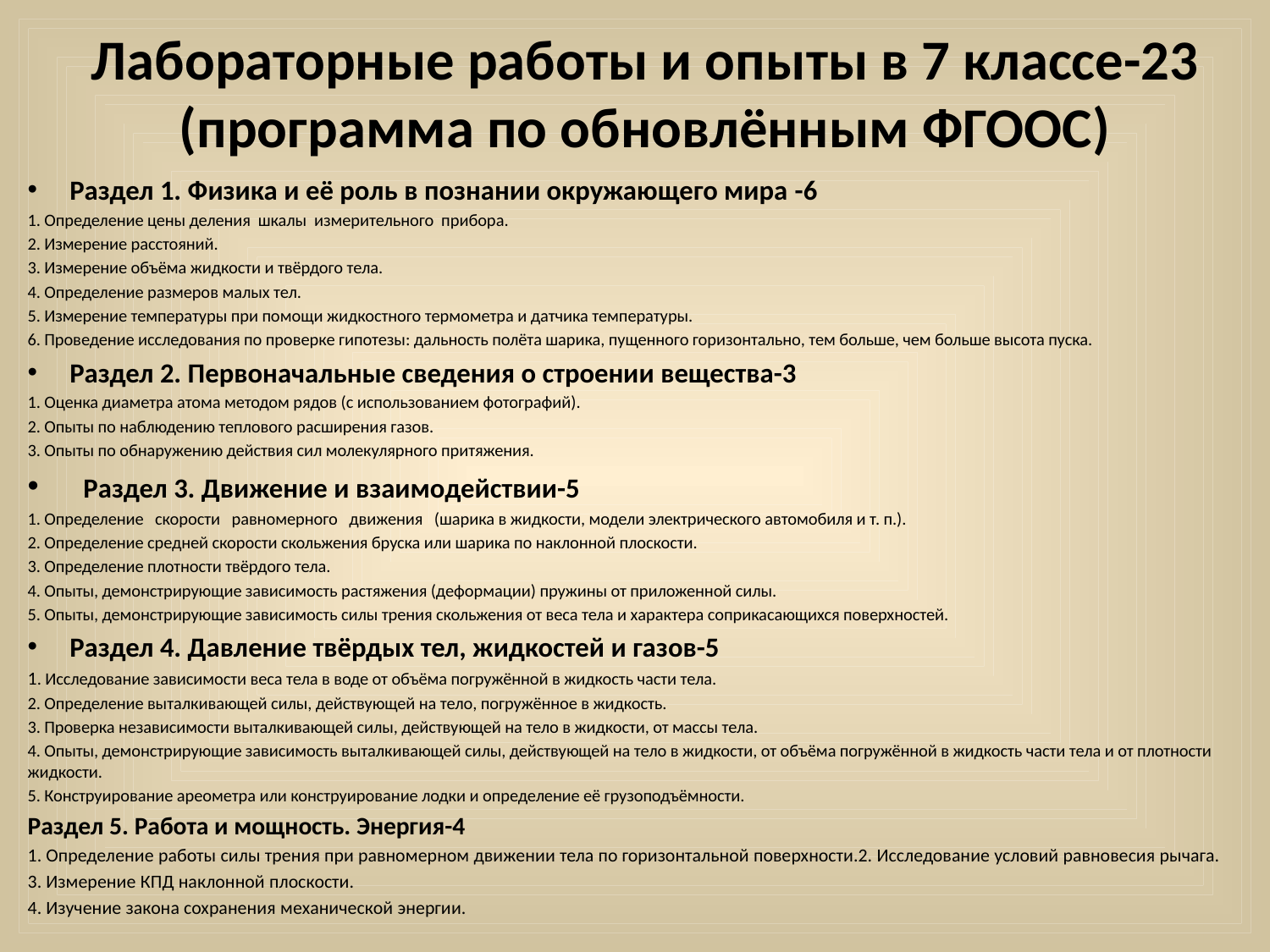

# Лабораторные работы и опыты в 7 классе-23 (программа по обновлённым ФГООС)
Раздел 1. Физика и её роль в познании окружающего мира -6
1. Определение цены деления  шкалы  измерительного  при­бора.
2. Измерение расстояний.
3. Измерение объёма жидкости и твёрдого тела.
4. Определение размеров малых тел.
5. Измерение температуры при помощи жидкостного термо­метра и датчика температуры.
6. Проведение исследования по проверке гипотезы: дальность полёта шарика, пущенного горизонтально, тем больше, чем больше высота пуска.
Раздел 2. Первоначальные сведения о строении вещества-3
1. Оценка диаметра атома методом рядов (с использованием фотографий).
2. Опыты по наблюдению теплового расширения газов.
3. Опыты по обнаружению действия сил молекулярного при­тяжения.
  Раздел 3. Движение и взаимодействии-5
1. Определение   скорости   равномерного   движения   (шарика в жидкости, модели электрического автомобиля и т. п.).
2. Определение средней скорости скольжения бруска или ша­рика по наклонной плоскости.
3. Определение плотности твёрдого тела.
4. Опыты, демонстрирующие зависимость растяжения (де­формации) пружины от приложенной силы.
5. Опыты, демонстрирующие зависимость силы трения сколь­жения от веса тела и характера соприкасающихся поверхностей.
Раздел 4. Давление твёрдых тел, жидкостей и газов-5
1. Исследование зависимости веса тела в воде от объёма погру­жённой в жидкость части тела.
2. Определение выталкивающей силы, действующей на тело, погружённое в жидкость.
3. Проверка независимости выталкивающей силы, действую­щей на тело в жидкости, от массы тела.
4. Опыты, демонстрирующие зависимость выталкивающей силы, действующей на тело в жидкости, от объёма погружённой в жидкость части тела и от плотности жидкости.
5. Конструирование ареометра или конструирование лодки и определение её грузоподъёмности.
Раздел 5. Работа и мощность. Энергия-4
1. Определение работы силы трения при равномерном движе­нии тела по горизонтальной поверхности.2. Исследование условий равновесия рычага.
3. Измерение КПД наклонной плоскости.
4. Изучение закона сохранения механической энергии.